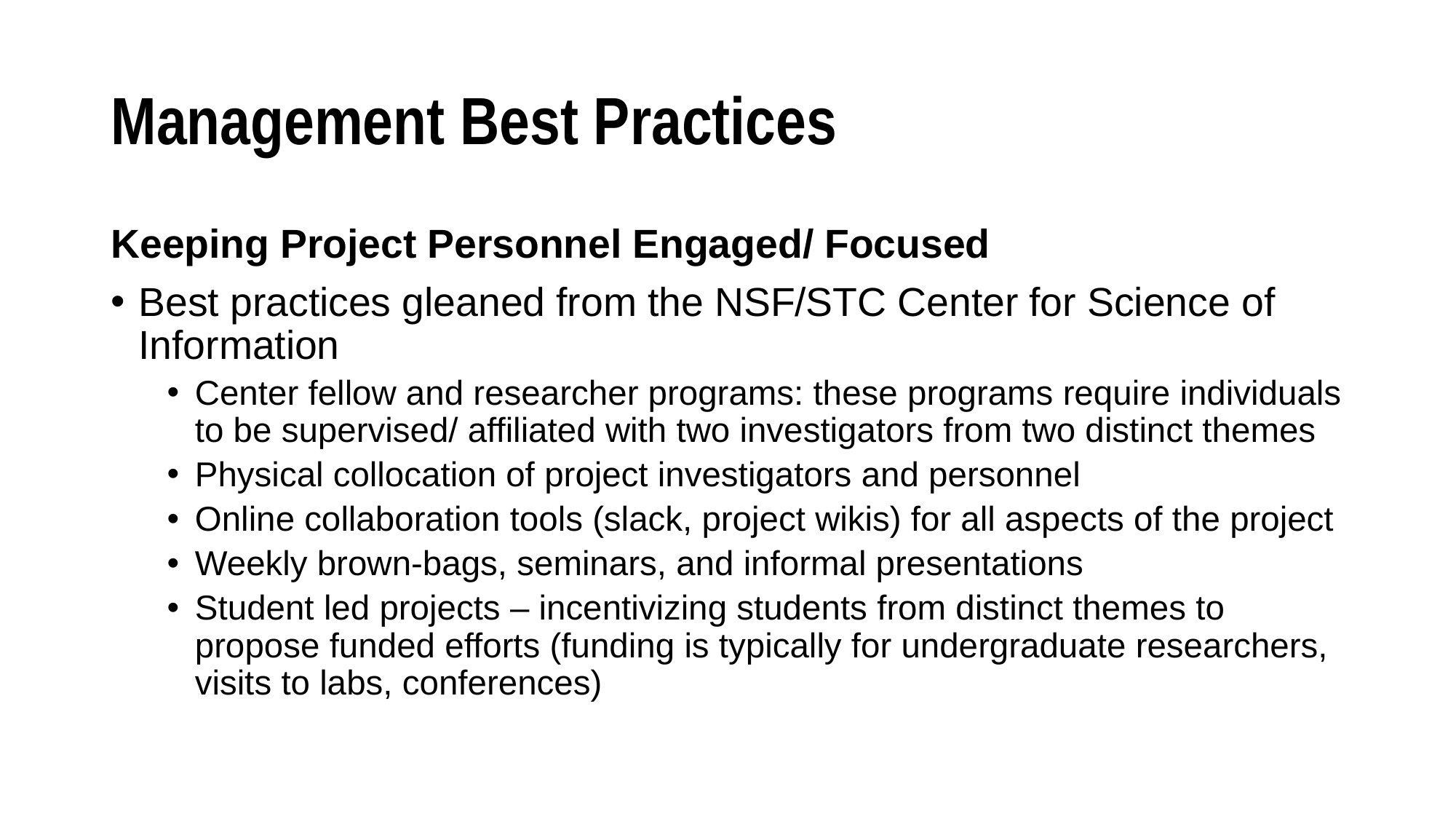

# Management Best Practices
Keeping Project Personnel Engaged/ Focused
Best practices gleaned from the NSF/STC Center for Science of Information
Center fellow and researcher programs: these programs require individuals to be supervised/ affiliated with two investigators from two distinct themes
Physical collocation of project investigators and personnel
Online collaboration tools (slack, project wikis) for all aspects of the project
Weekly brown-bags, seminars, and informal presentations
Student led projects – incentivizing students from distinct themes to propose funded efforts (funding is typically for undergraduate researchers, visits to labs, conferences)